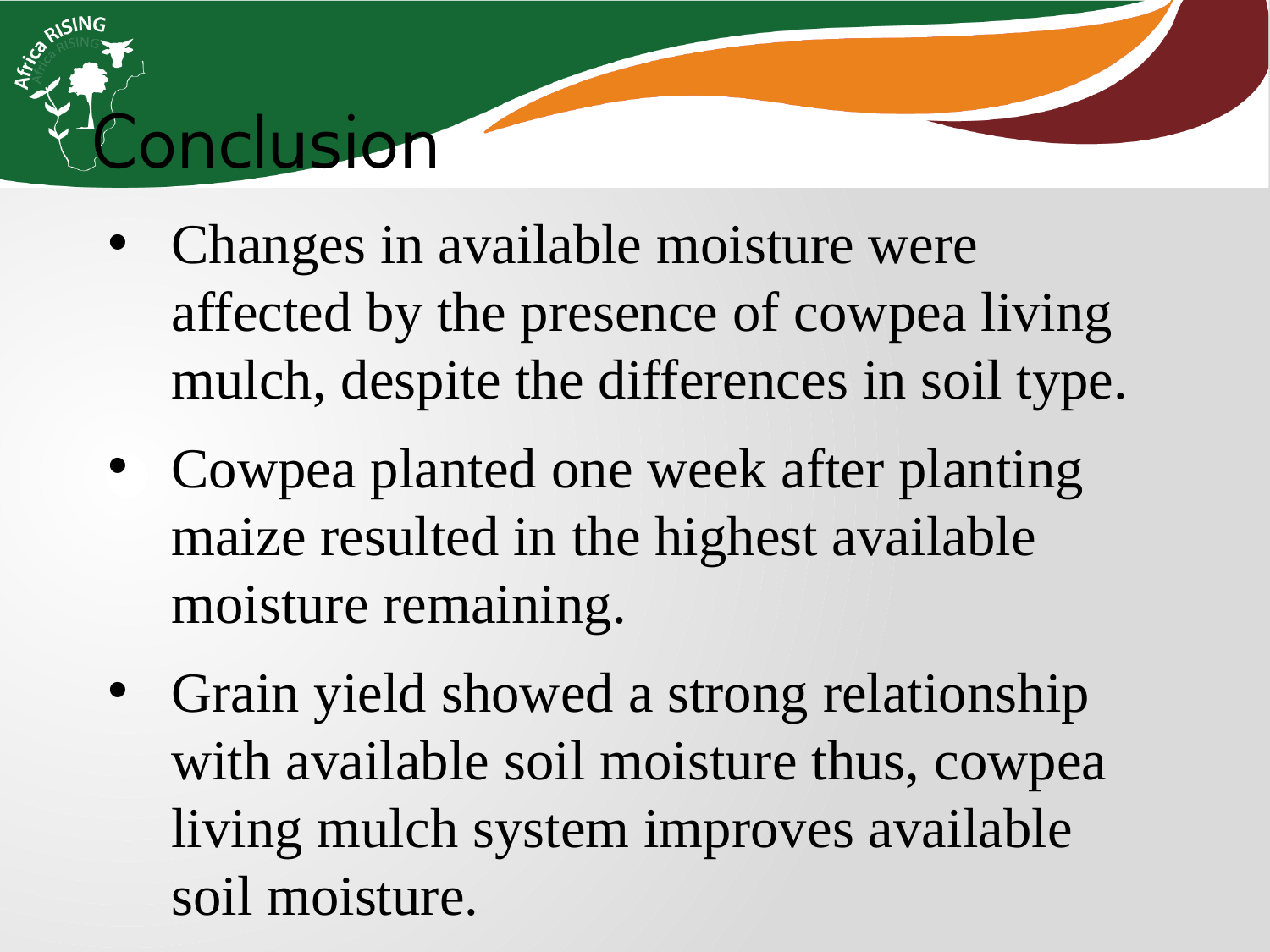

Conclusion
Changes in available moisture were affected by the presence of cowpea living mulch, despite the differences in soil type.
Cowpea planted one week after planting maize resulted in the highest available moisture remaining.
Grain yield showed a strong relationship with available soil moisture thus, cowpea living mulch system improves available soil moisture.